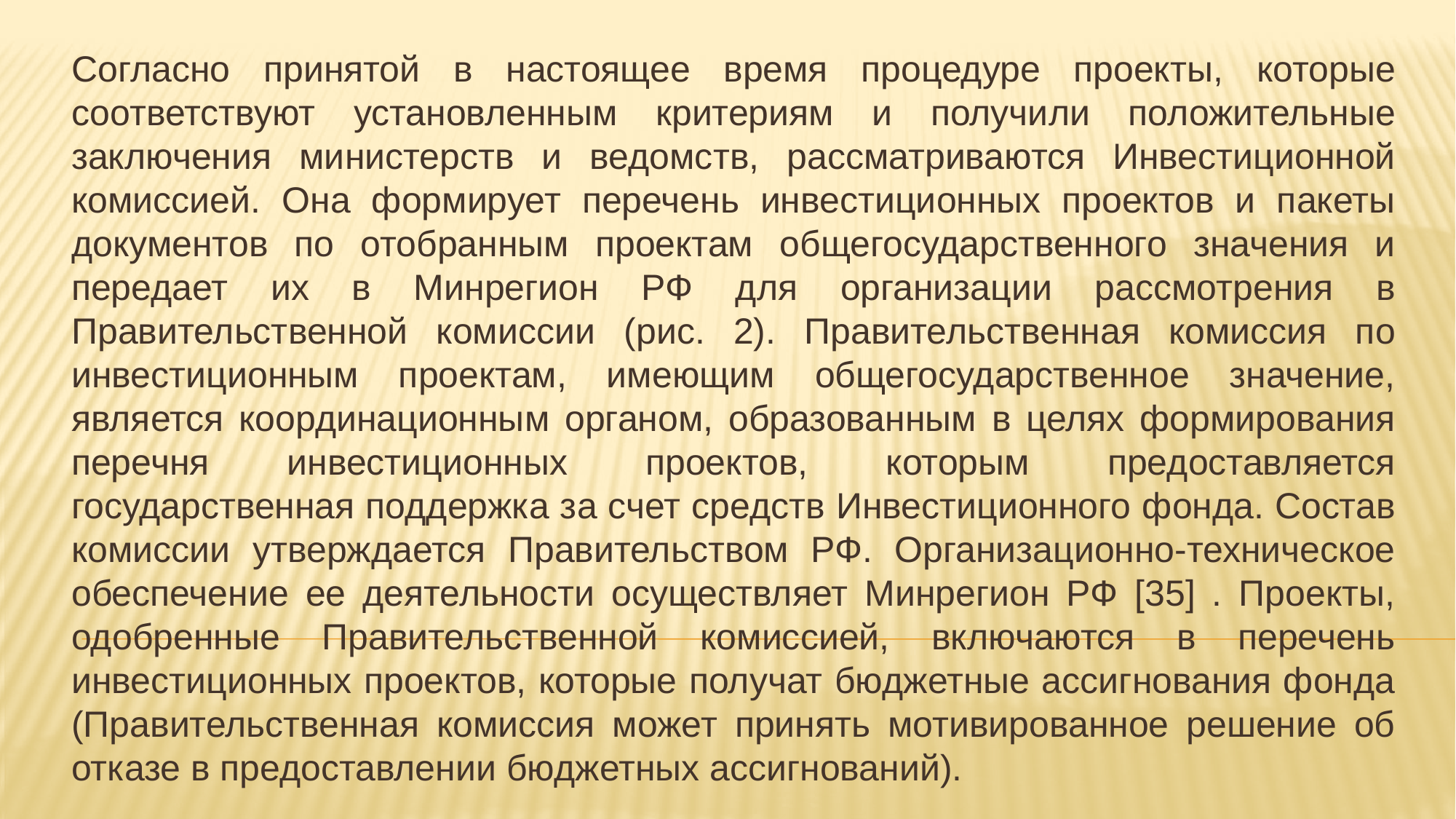

Согласно принятой в настоящее время процедуре проекты, которые соответствуют установленным критериям и получили положительные заключения министерств и ведомств, рассматриваются Инвестиционной комиссией. Она формирует перечень инвестиционных проектов и пакеты документов по отобранным проектам общегосударственного значения и передает их в Минрегион РФ для организации рассмотрения в Правительственной комиссии (рис. 2). Правительственная комиссия по инвестиционным проектам, имеющим общегосударственное значение, является координационным органом, образованным в целях формирования перечня инвестиционных проектов, которым предоставляется государственная поддержка за счет средств Инвестиционного фонда. Состав комиссии утверждается Правительством РФ. Организационно-техническое обеспечение ее деятельности осуществляет Минрегион РФ [35] . Проекты, одобренные Правительственной комиссией, включаются в перечень инвестиционных проектов, которые получат бюджетные ассигнования фонда (Правительственная комиссия может принять мотивированное решение об отказе в предоставлении бюджетных ассигнований).